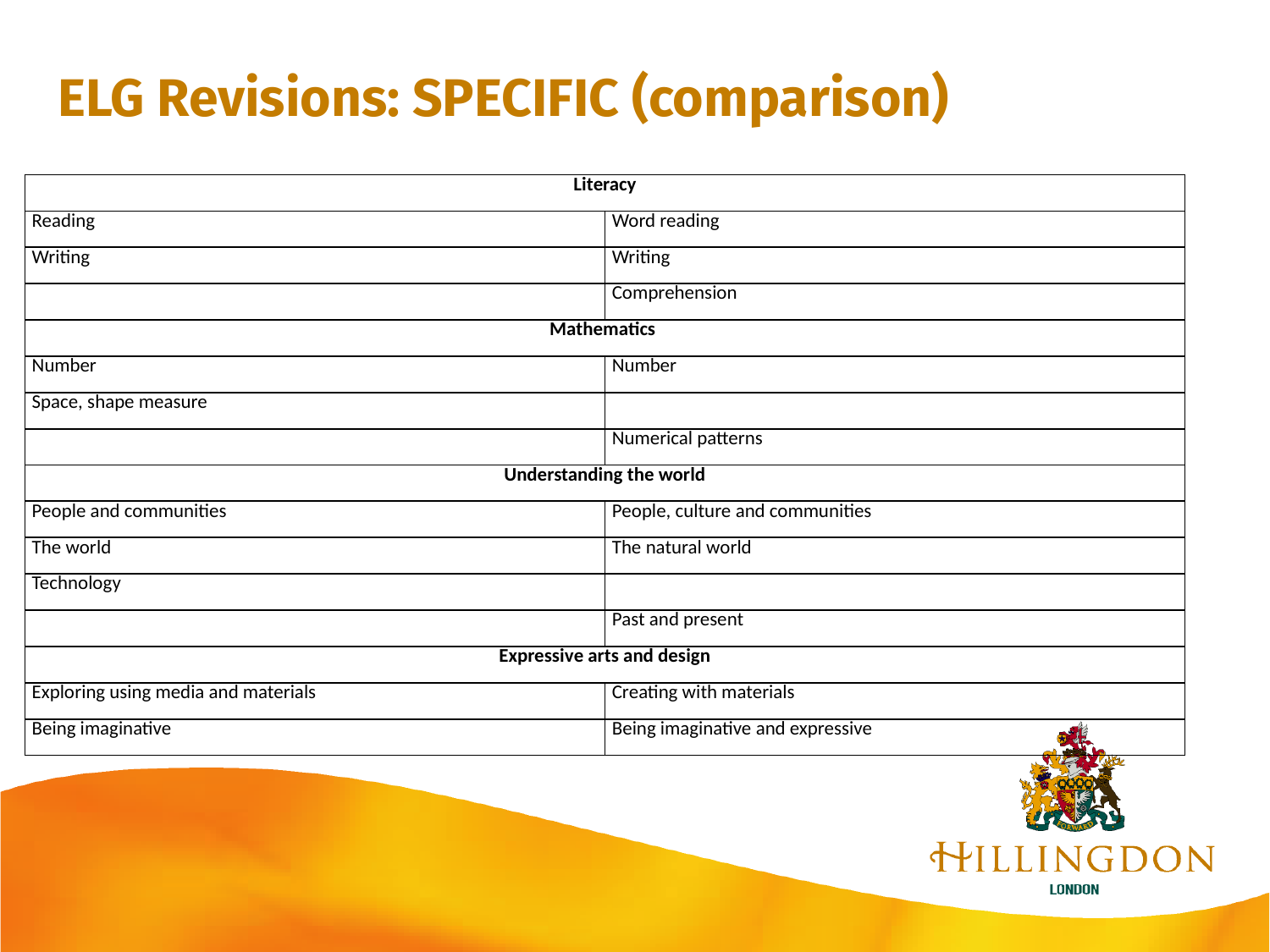

# ELG Revisions: SPECIFIC (comparison)
| Literacy |  |
| --- | --- |
| Reading | Word reading |
| Writing | Writing |
|  | Comprehension |
| Mathematics |  |
| Number | Number |
| Space, shape measure |  |
|  | Numerical patterns |
| Understanding the world |  |
| People and communities | People, culture and communities |
| The world | The natural world |
| Technology |  |
|  | Past and present |
| Expressive arts and design |  |
| Exploring using media and materials | Creating with materials |
| Being imaginative | Being imaginative and expressive |